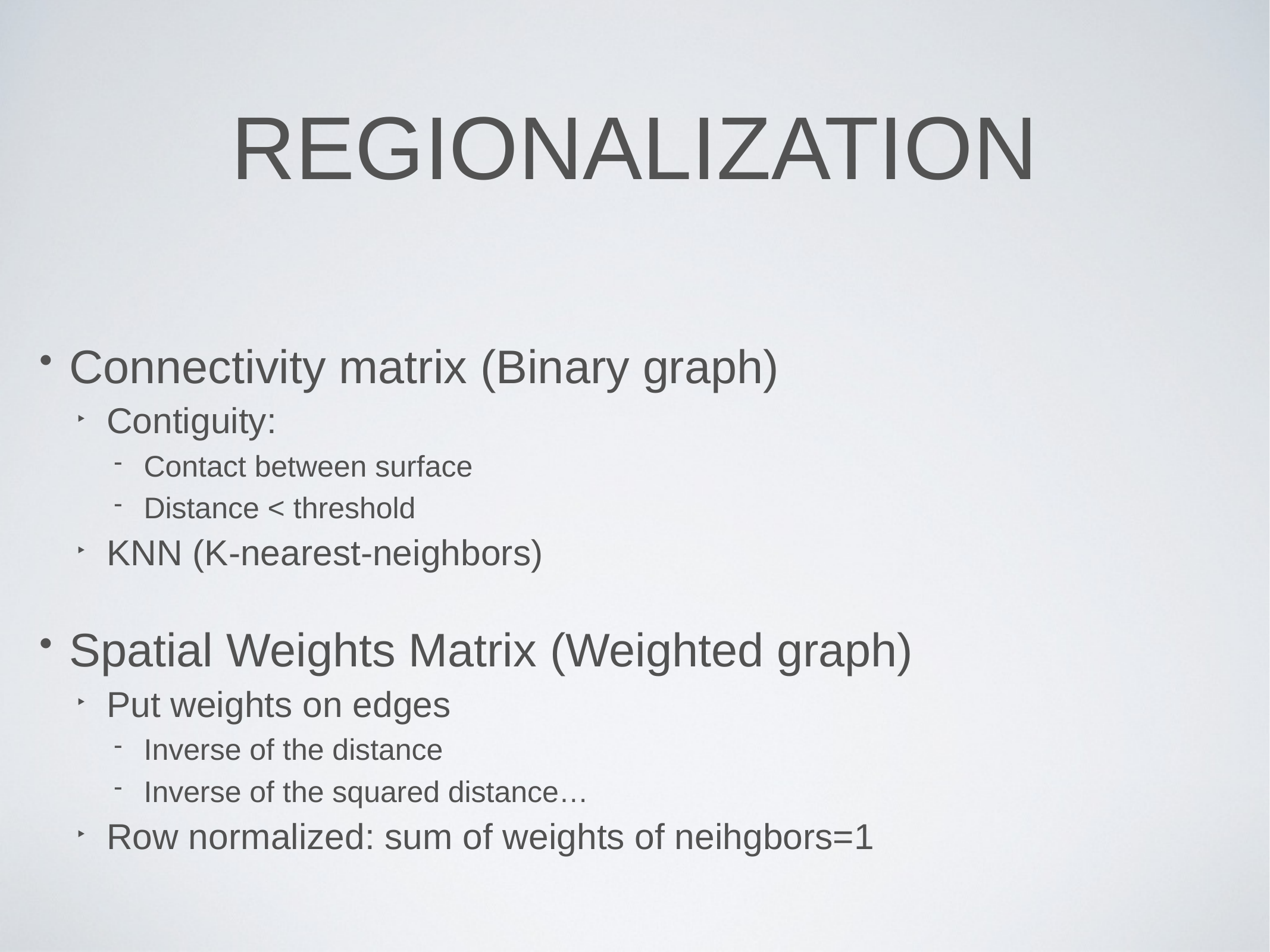

107
# Regionalization
Connectivity matrix (Binary graph)
Contiguity:
Contact between surface
Distance < threshold
KNN (K-nearest-neighbors)
Spatial Weights Matrix (Weighted graph)
Put weights on edges
Inverse of the distance
Inverse of the squared distance…
Row normalized: sum of weights of neihgbors=1